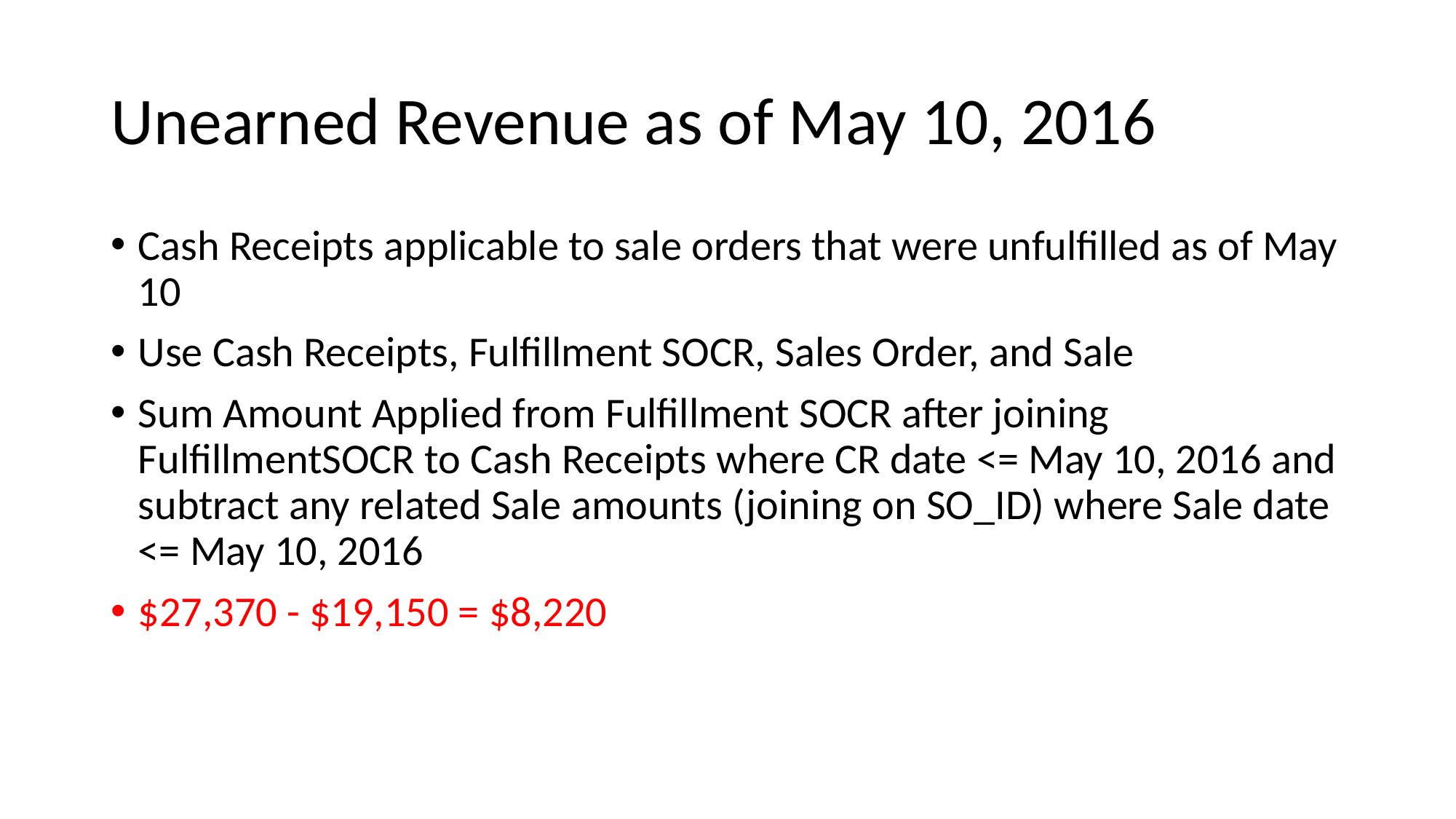

# Unearned Revenue as of May 10, 2016
Cash Receipts applicable to sale orders that were unfulfilled as of May 10
Use Cash Receipts, Fulfillment SOCR, Sales Order, and Sale
Sum Amount Applied from Fulfillment SOCR after joining FulfillmentSOCR to Cash Receipts where CR date <= May 10, 2016 and subtract any related Sale amounts (joining on SO_ID) where Sale date <= May 10, 2016
$27,370 - $19,150 = $8,220